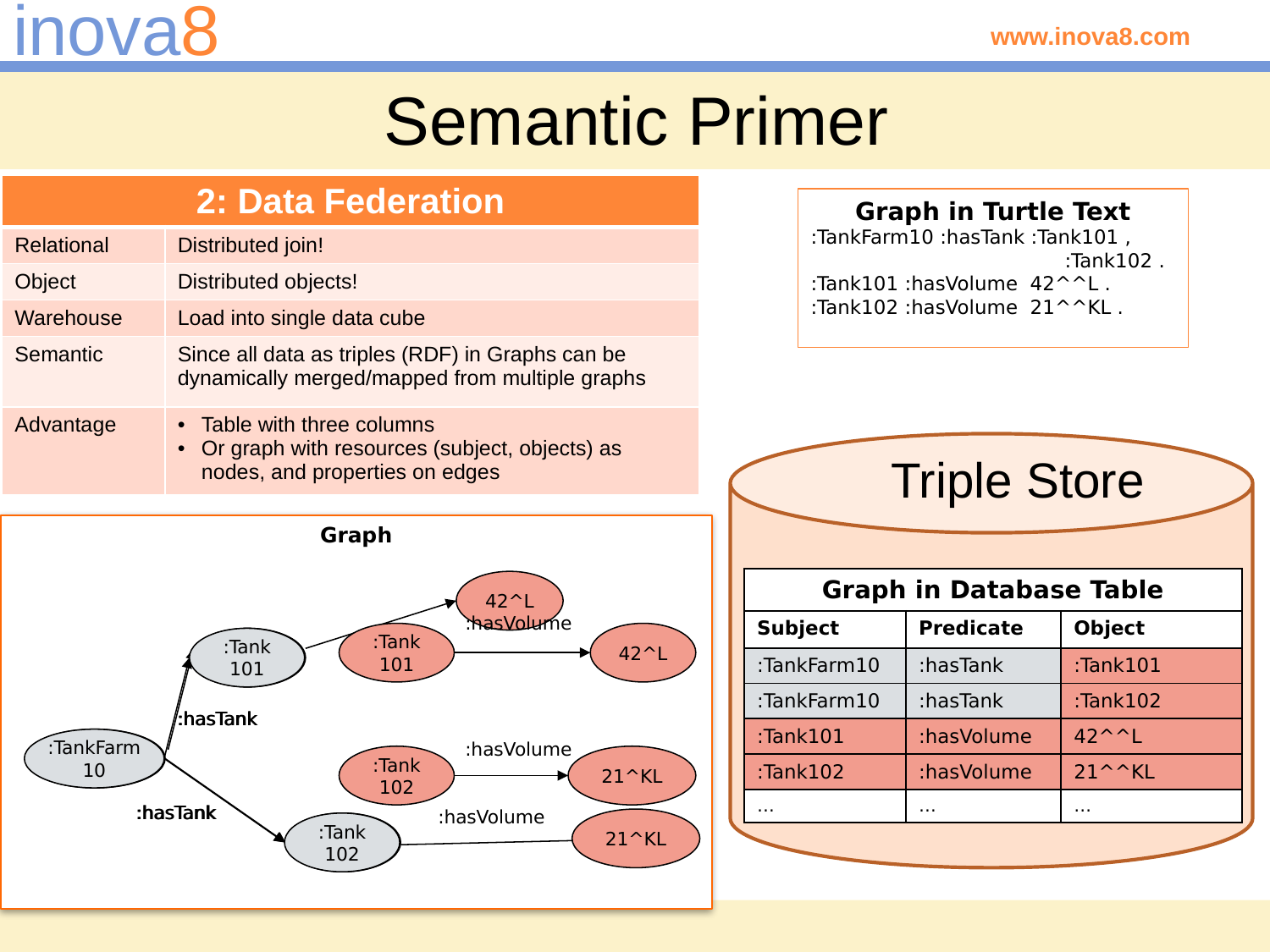

# Semantic Primer
| 2: Data Federation |  |
| --- | --- |
| Relational | Distributed join! |
| Object | Distributed objects! |
| Warehouse | Load into single data cube |
| Semantic | Since all data as triples (RDF) in Graphs can be dynamically merged/mapped from multiple graphs |
| Advantage | Table with three columns Or graph with resources (subject, objects) as nodes, and properties on edges |
Graph in Turtle Text
:TankFarm10 :hasTank :Tank101 ,
		:Tank102 .
:Tank101 :hasVolume  42^^L .
:Tank102 :hasVolume  21^^KL .

Triple Store
Graph
| Graph in Database Table |  |  |
| --- | --- | --- |
| Subject | Predicate | Object |
| :TankFarm10 | :hasTank | :Tank101 |
| :TankFarm10 | :hasTank | :Tank102 |
| :Tank101 | :hasVolume | 42^^L |
| :Tank102 | :hasVolume | 21^^KL |
| … | … | … |
42^L
:hasVolume
:Tank101
42^L
:Tank101
:Tank101
:hasVolume
:hasTank
:hasTank
:TankFarm10
:TankFarm10
:hasVolume
:Tank102
21^KL
:hasTank
:hasTank
:hasVolume
21^KL
:Tank102
:Tank102